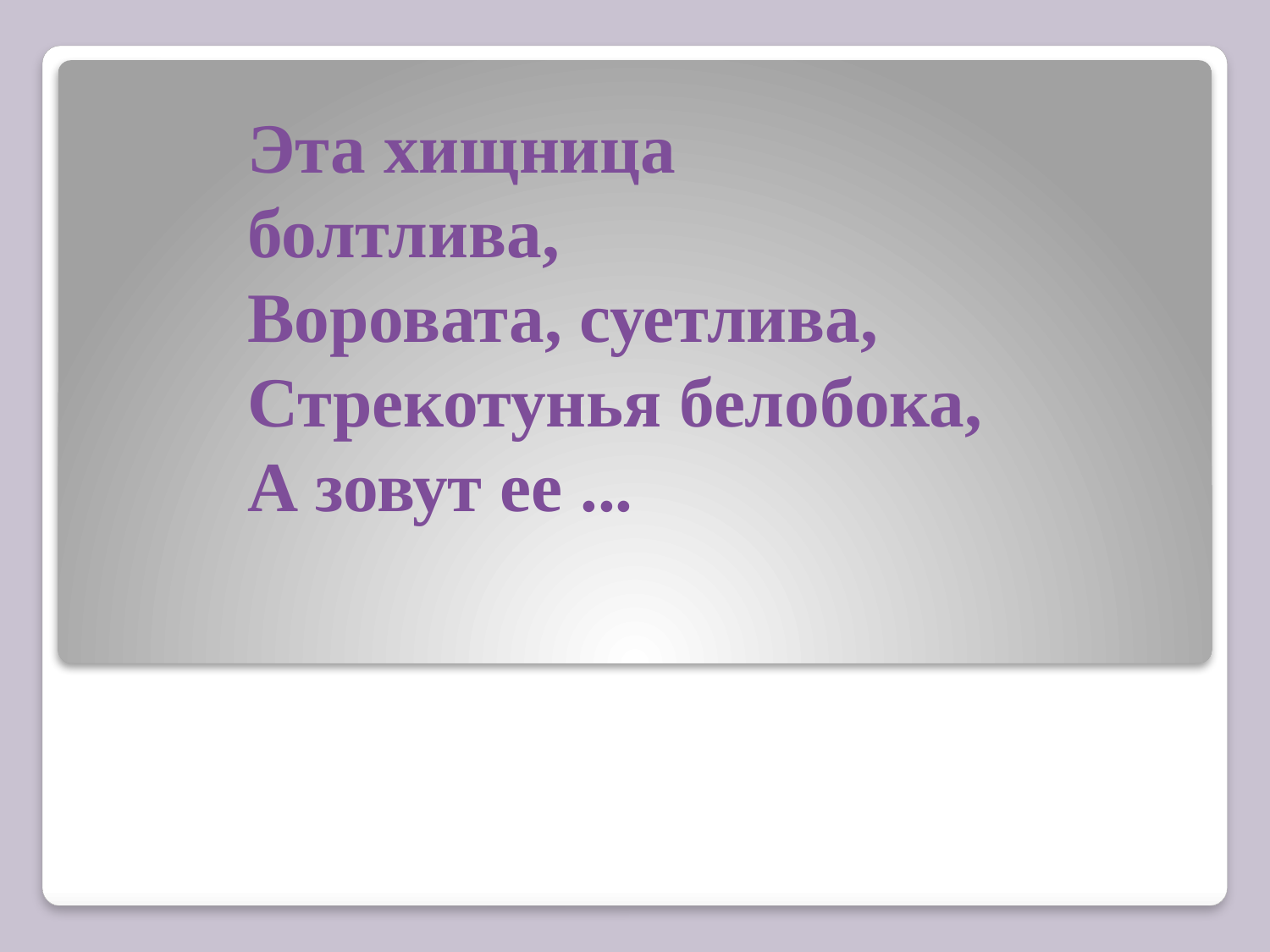

Эта хищница болтлива,
Воровата, суетлива,
Стрекотунья белобока,
А зовут ее ...
#